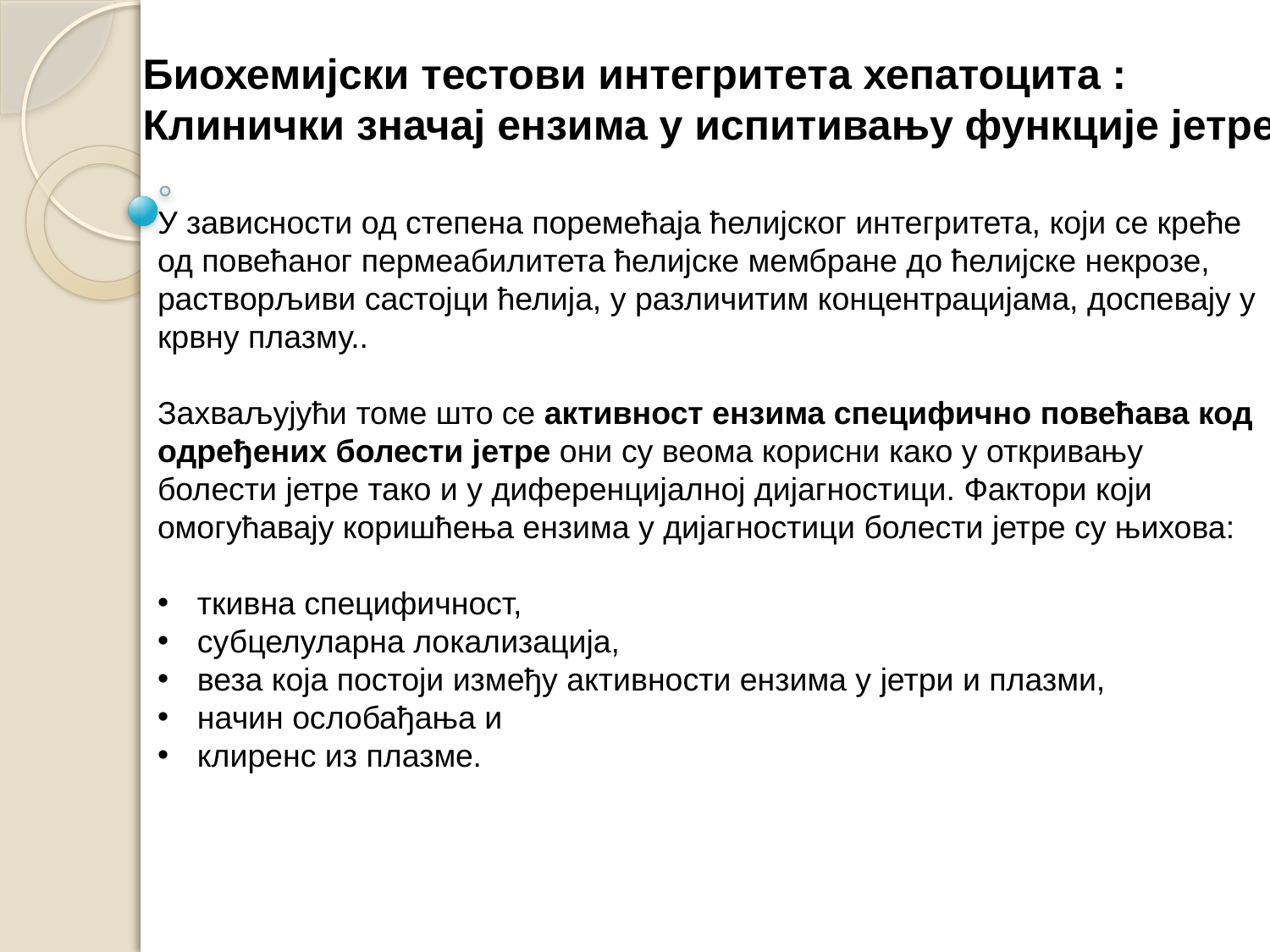

Биохемијски тестови интегритета хепатоцита :
Клинички значај ензима у испитивању функције јетре
У зависности од степена поремећаја ћелијског интегритета, који се креће од повећаног пермеабилитета ћелијске мембране до ћелијске некрозе, растворљиви састојци ћелија, у различитим концентрацијама, доспевају у крвну плазму..

Захваљујући томе што се активност ензима специфично повећава код одређених болести јетре они су веома корисни како у откривању болести јетре тако и у диференцијалној дијагностици. Фактори који омогућавају коришћења ензима у дијагностици болести јетре су њихова:

ткивна специфичност,
субцелуларна локализација,
веза која постоји између активности ензима у јетри и плазми,
начин ослобађања и
клиренс из плазме.